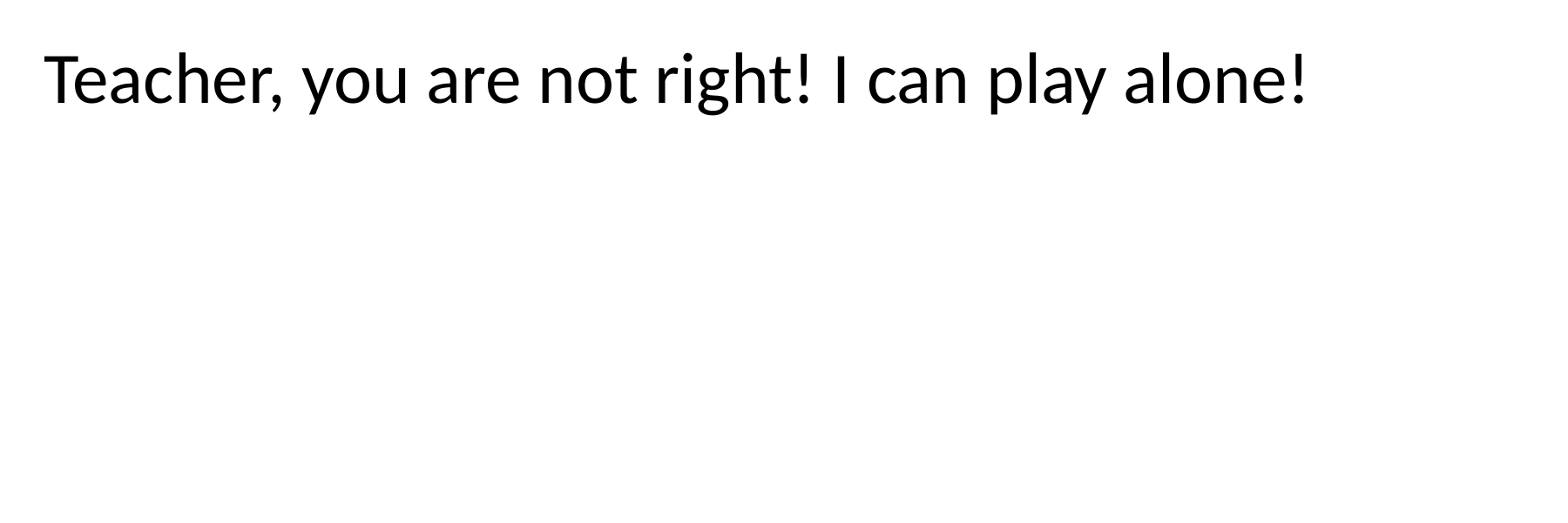

Teacher, you are not right! I can play alone!